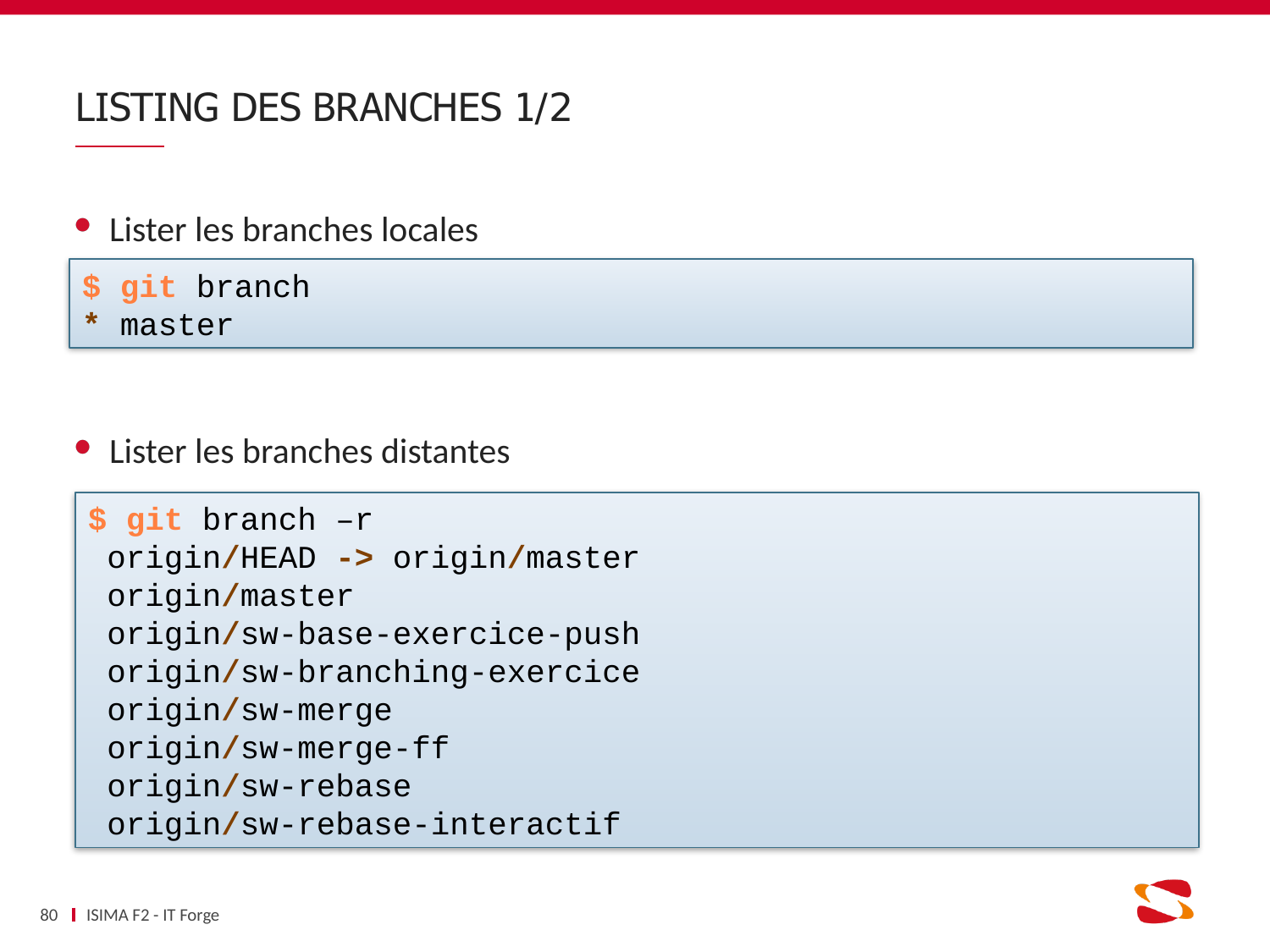

# Listing des branches 1/2
Lister les branches locales

Lister les branches distantes
$ git branch
* master
$ git branch –r
 origin/HEAD -> origin/master
 origin/master
 origin/sw-base-exercice-push
 origin/sw-branching-exercice
 origin/sw-merge
 origin/sw-merge-ff
 origin/sw-rebase
 origin/sw-rebase-interactif
80
ISIMA F2 - IT Forge